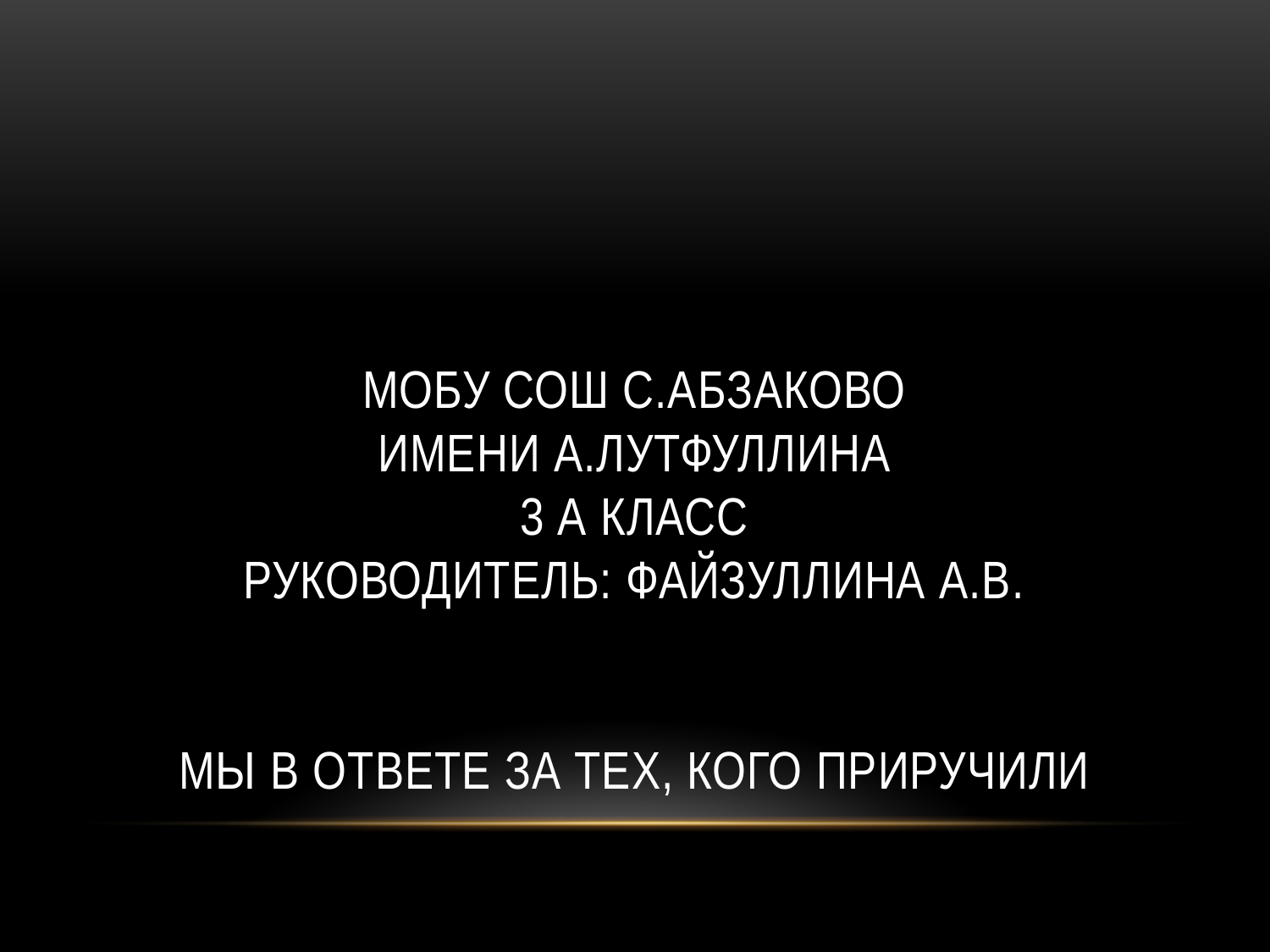

# МОБУ СОШ с.Абзаково имени А.Лутфуллина 3 а класс руководитель: файзуллина А.В. Мы в ответе за тех, кого приручили